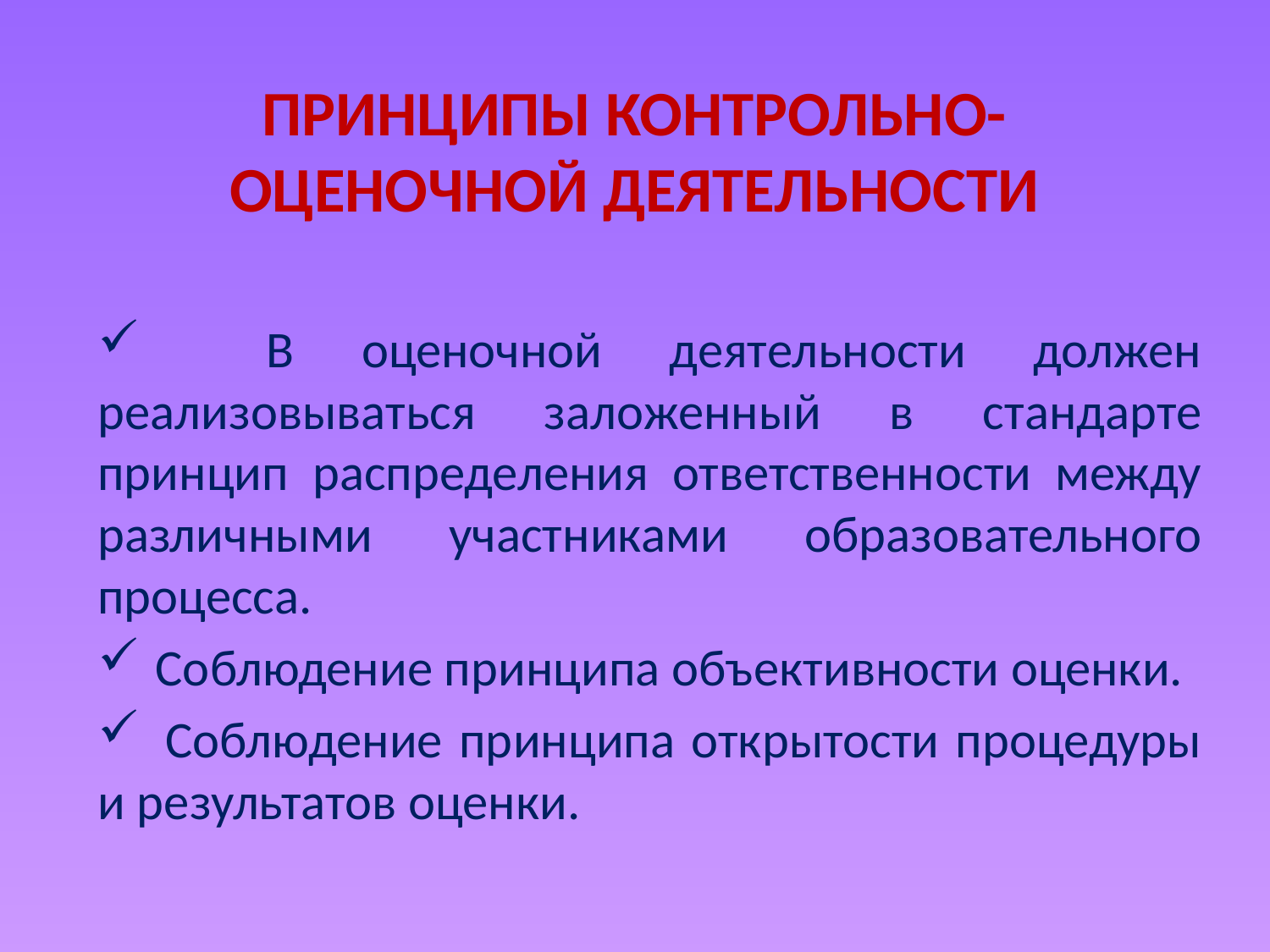

# Принципы контрольно-оценочной деятельности
  В оценочной деятельности должен реализовываться заложенный в стандарте принцип распределения ответственности между различными участниками образовательного процесса.
  Соблюдение принципа объективности оценки.
  Соблюдение принципа открытости процедуры и результатов оценки.